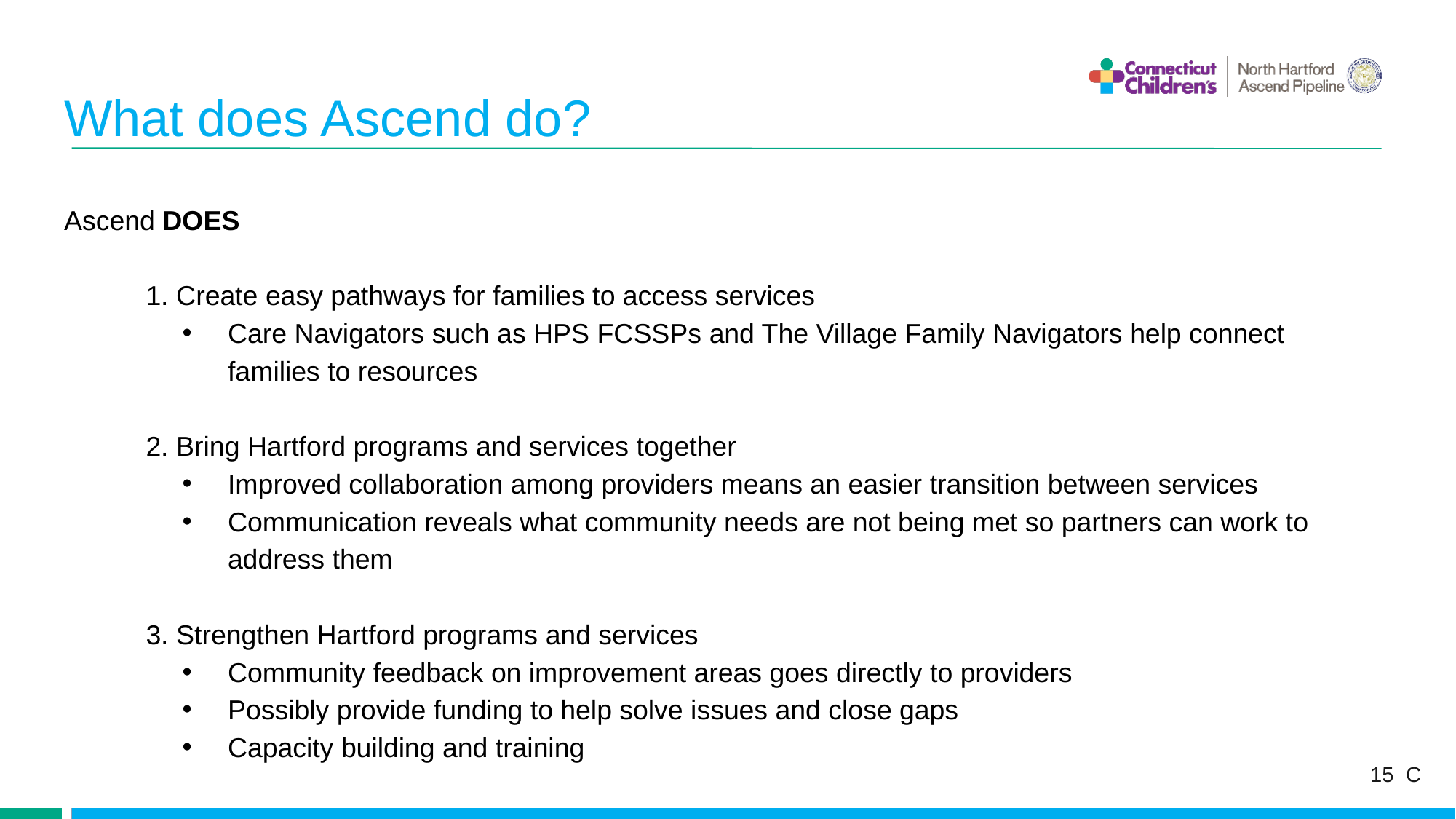

# What does Ascend do?
Ascend DOES

      1. Create easy pathways for families to access services
Care Navigators such as HPS FCSSPs and The Village Family Navigators help connect families to resources

      2. Bring Hartford programs and services together
Improved collaboration among providers means an easier transition between services
Communication reveals what community needs are not being met so partners can work to address them

      3. Strengthen Hartford programs and services
Community feedback on improvement areas goes directly to providers
Possibly provide funding to help solve issues and close gaps
Capacity building and training
15  C